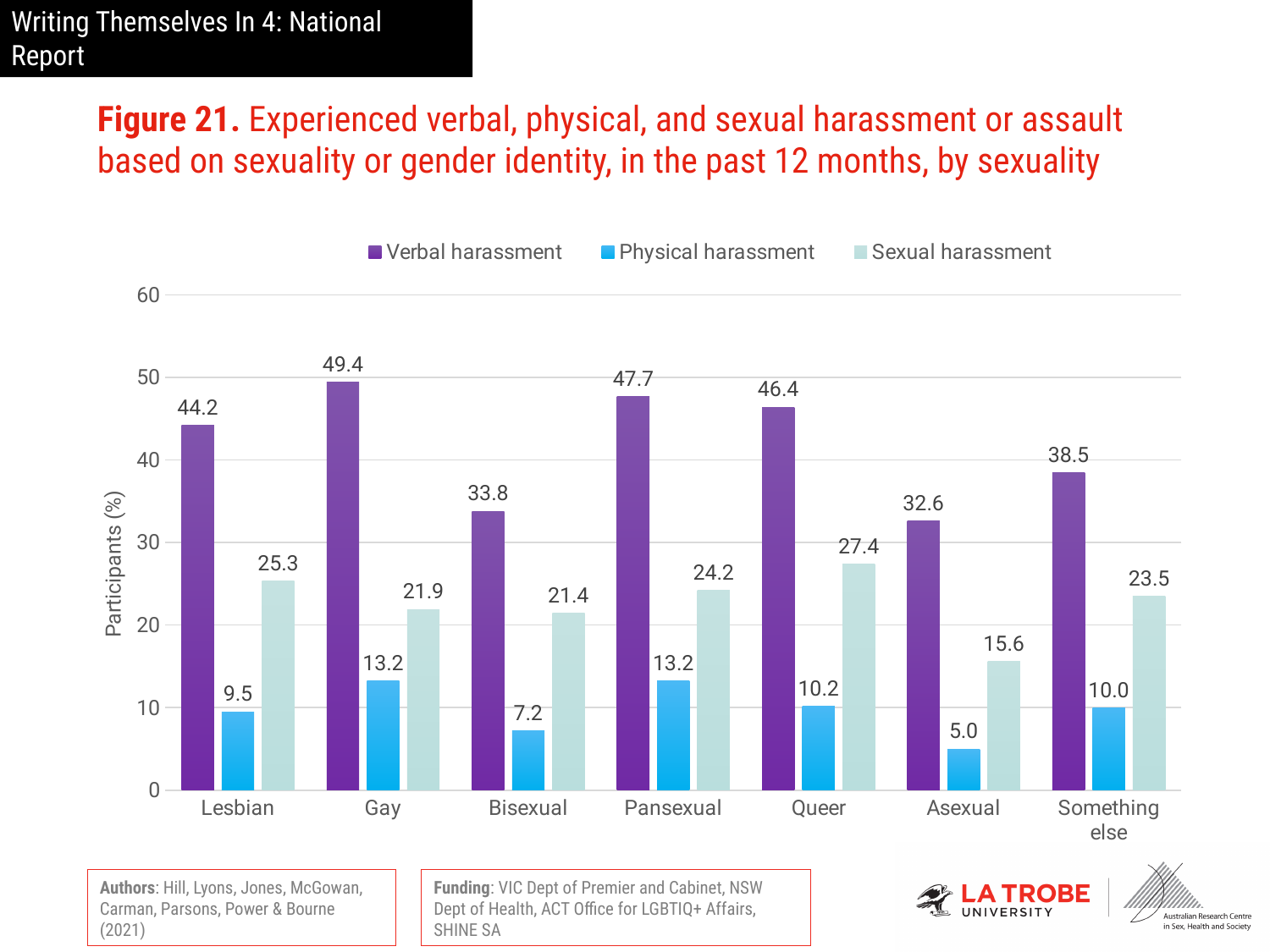

# Figure 21. Experienced verbal, physical, and sexual harassment or assault based on sexuality or gender identity, in the past 12 months, by sexuality

### Chart

| Category | Verbal harassment | Physical harassment | Sexual harassment |
|---|---|---|---|
| Lesbian | 44.2 | 9.5 | 25.3 |
| Gay | 49.4 | 13.2 | 21.9 |
| Bisexual | 33.8 | 7.2 | 21.4 |
| Pansexual | 47.7 | 13.2 | 24.2 |
| Queer | 46.4 | 10.2 | 27.4 |
| Asexual | 32.6 | 5.0 | 15.6 |
| Something else | 38.5 | 10.0 | 23.5 |